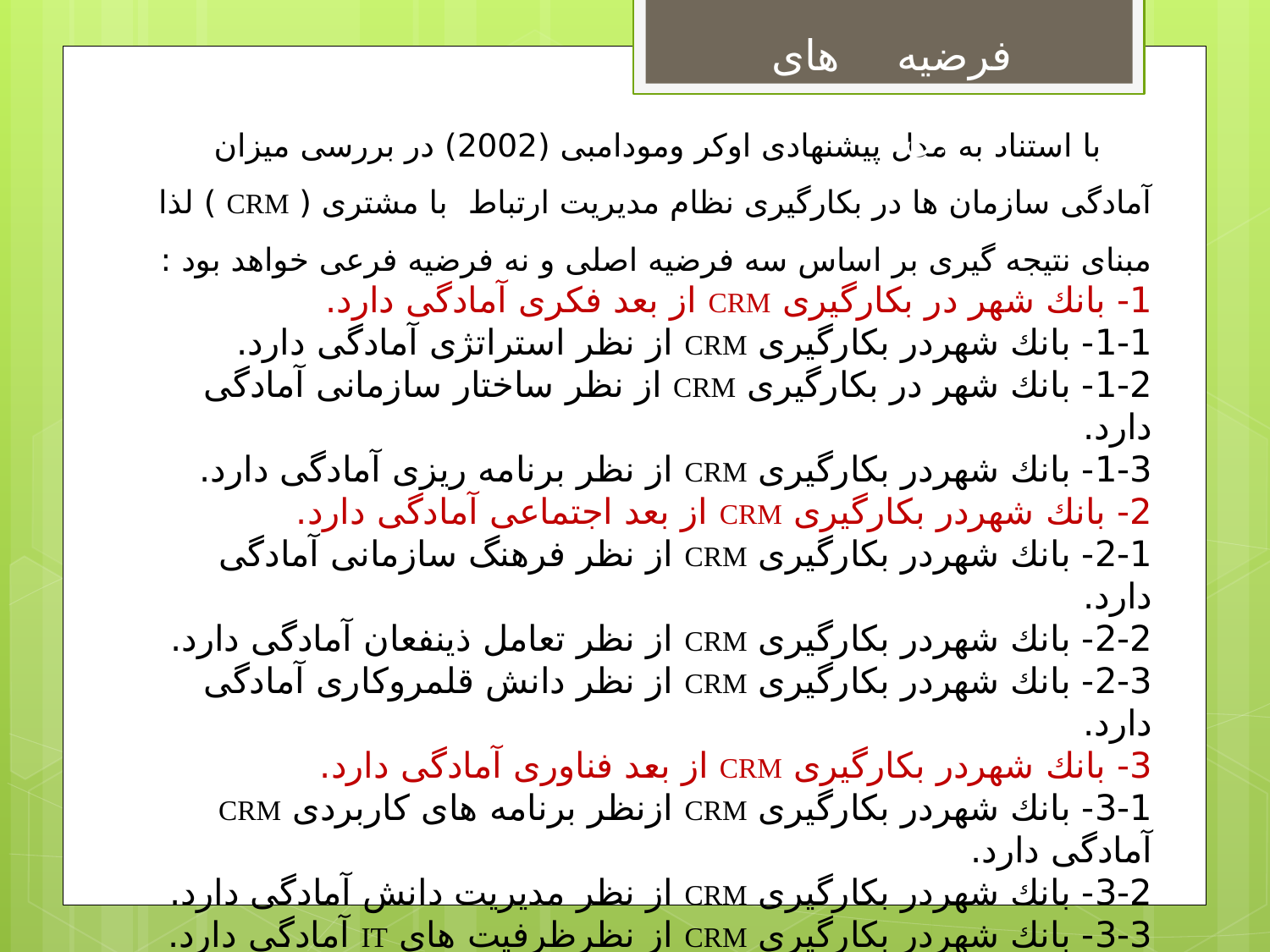

فرضیه های تحقیق
     با استناد به مدل پیشنهادی اوکر ومودامبی (2002) در بررسی میزان آمادگی سازمان ها در بکارگیری نظام مدیریت ارتباط  با مشتری ( CRM ) لذا مبنای نتیجه گیری بر اساس سه فرضیه اصلی و نه فرضیه فرعی خواهد بود :
1- بانك شهر در بکارگیری CRM از بعد فکری آمادگی دارد.
1-1- بانك شهردر بکارگیری CRM از نظر استراتژی آمادگی دارد.
1-2- بانك شهر در بکارگیری CRM از نظر ساختار سازمانی آمادگی دارد.
1-3- بانك شهردر بکارگیری CRM از نظر برنامه ریزی آمادگی دارد.
2- بانك شهردر بکارگیری CRM از بعد اجتماعی آمادگی دارد.
2-1- بانك شهردر بکارگیری CRM از نظر فرهنگ سازمانی آمادگی دارد.
2-2- بانك شهردر بکارگیری CRM از نظر تعامل ذینفعان آمادگی دارد.
2-3- بانك شهردر بکارگیری CRM از نظر دانش قلمروکاری آمادگی دارد.
3- بانك شهردر بکارگیری CRM از بعد فناوری آمادگی دارد.
3-1- بانك شهردر بکارگیری CRM ازنظر برنامه های کاربردی CRM آمادگی دارد.
3-2- بانك شهردر بکارگیری CRM از نظر مدیریت دانش آمادگی دارد.
3-3- بانك شهردر بکارگیری CRM از نظرظرفیت های IT آمادگی دارد.